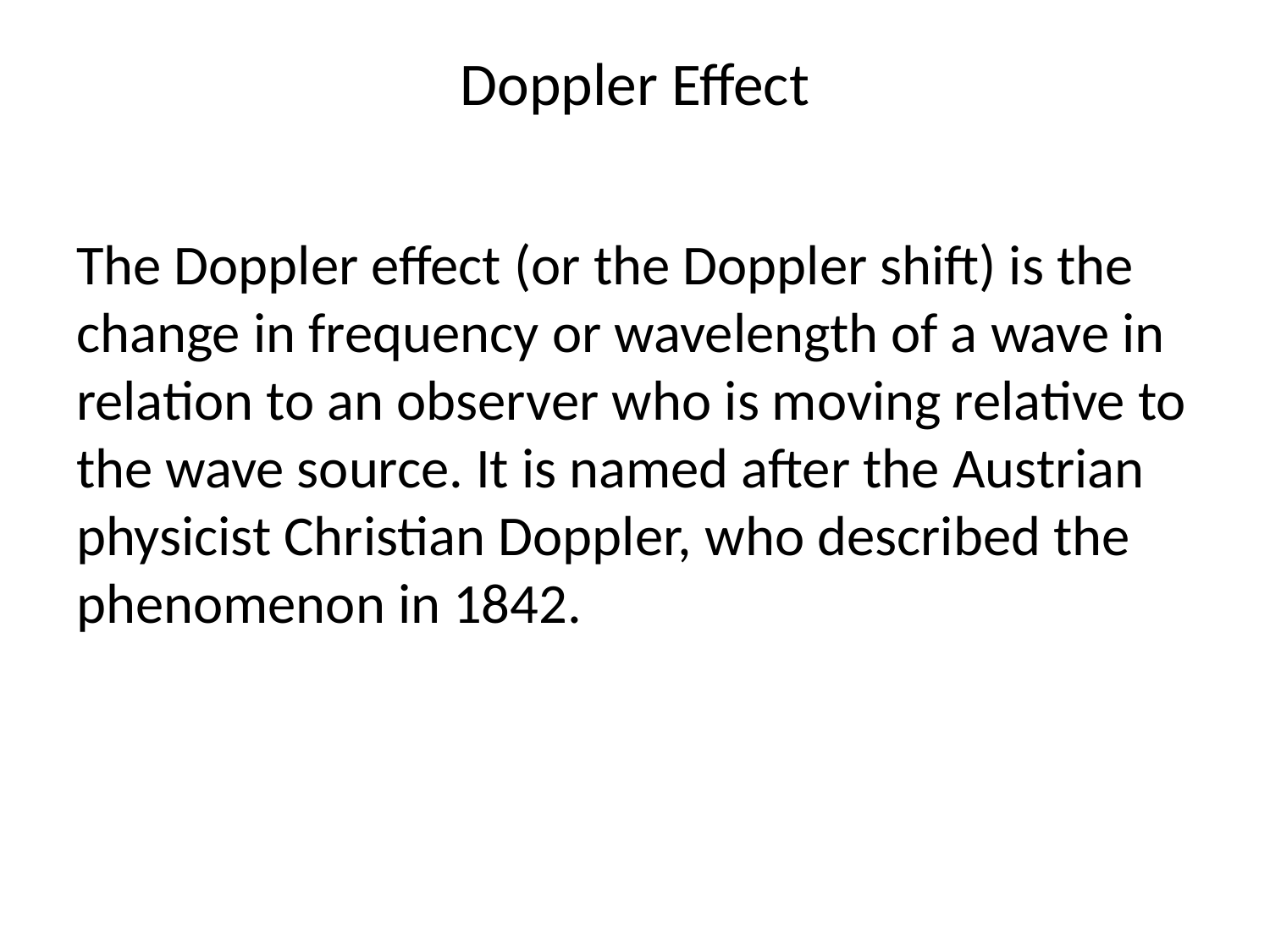

# Doppler Effect
The Doppler effect (or the Doppler shift) is the change in frequency or wavelength of a wave in relation to an observer who is moving relative to the wave source. It is named after the Austrian physicist Christian Doppler, who described the phenomenon in 1842.